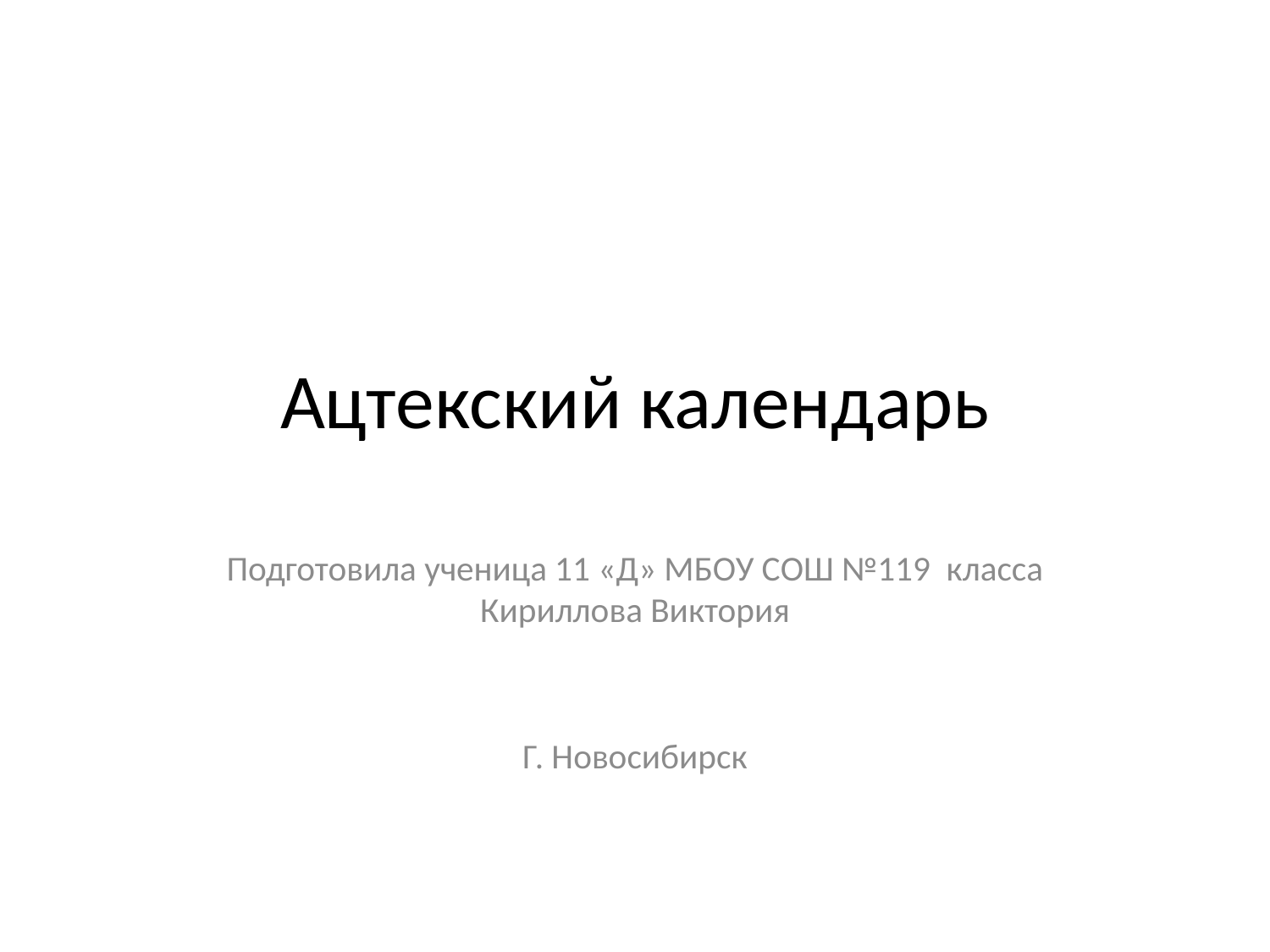

# Ацтекский календарь
Подготовила ученица 11 «Д» МБОУ СОШ №119  класса Кириллова Виктория

Г. Новосибирск